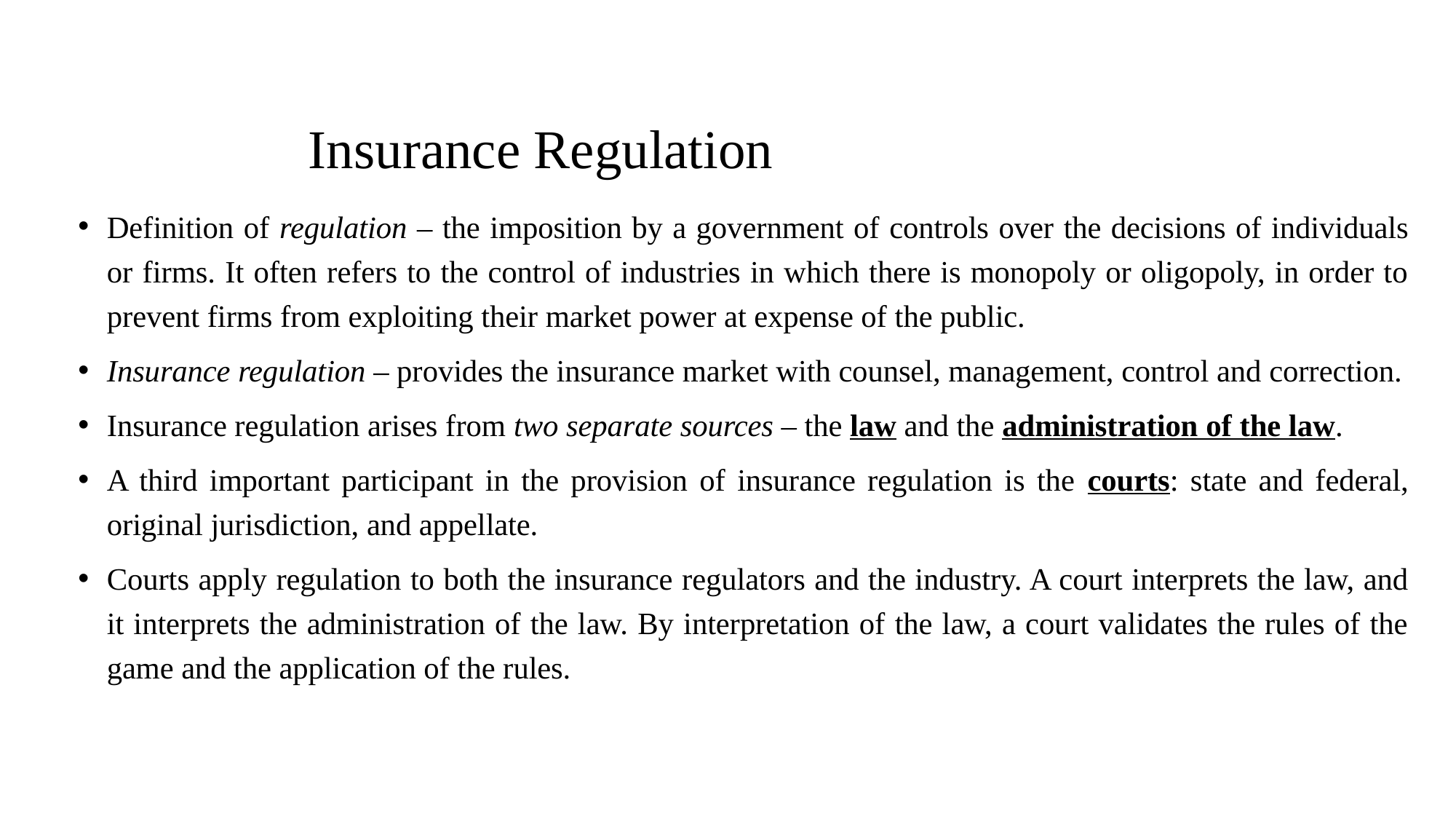

# Insurance Regulation
Definition of regulation – the imposition by a government of controls over the decisions of individuals or firms. It often refers to the control of industries in which there is monopoly or oligopoly, in order to prevent firms from exploiting their market power at expense of the public.
Insurance regulation – provides the insurance market with counsel, management, control and correction.
Insurance regulation arises from two separate sources – the law and the administration of the law.
A third important participant in the provision of insurance regulation is the courts: state and federal, original jurisdiction, and appellate.
Courts apply regulation to both the insurance regulators and the industry. A court interprets the law, and it interprets the administration of the law. By interpretation of the law, a court validates the rules of the game and the application of the rules.